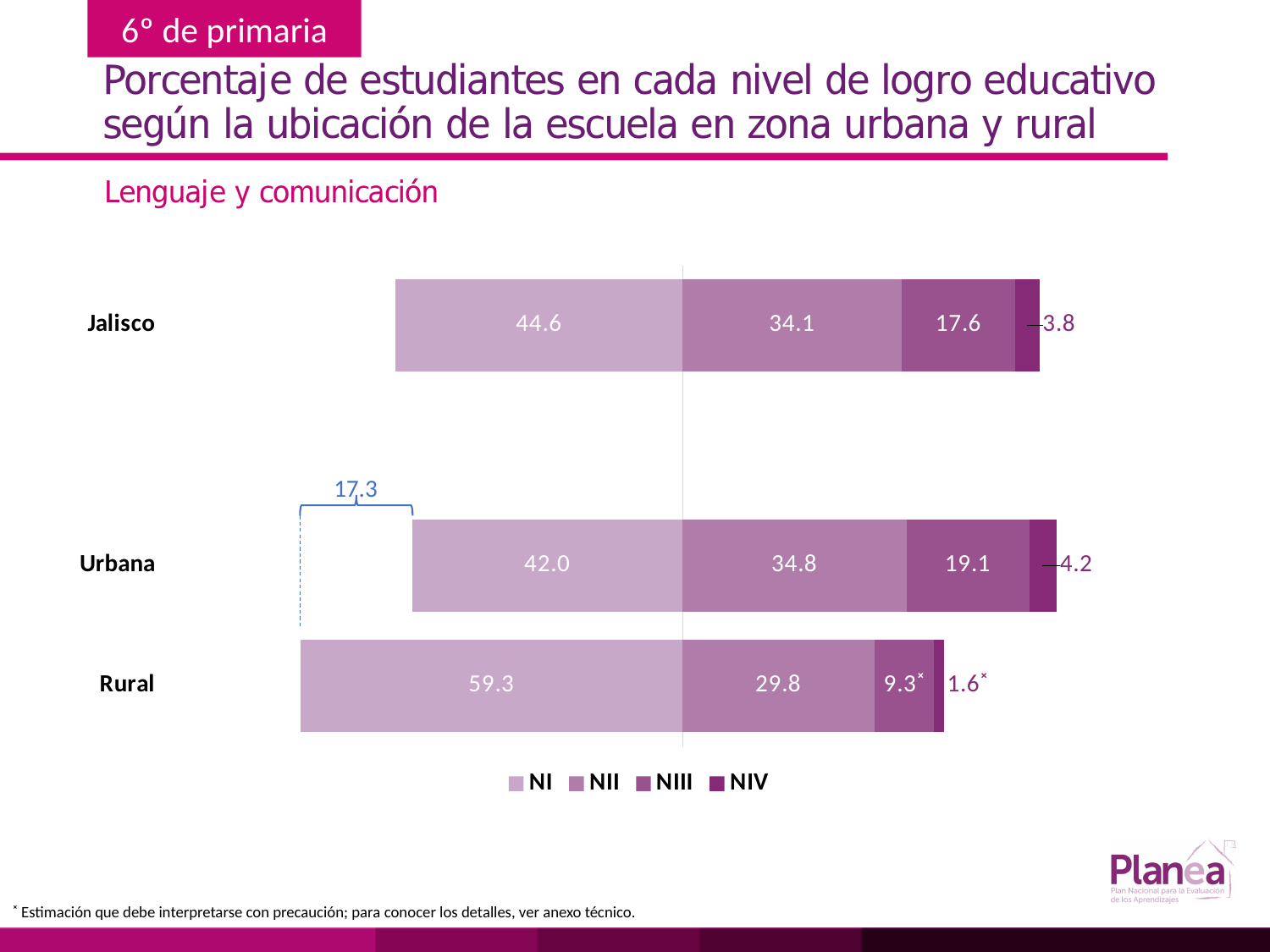

# Porcentaje de estudiantes en cada nivel de logro educativo según la ubicación de la escuela en zona urbana y rural

Lenguaje y comunicación

### Chart

| Category |  |  |  |  |
|---|---|---|---|---|
| Rural | -59.3 | 29.8 | 9.3 | 1.6 |
| Urbana | -42.0 | 34.8 | 19.1 | 4.2 |
|  | None | None | None | None |
| Jalisco | -44.6 | 34.1 | 17.6 | 3.8 |
17.3
˟ Estimación que debe interpretarse con precaución; para conocer los detalles, ver anexo técnico.